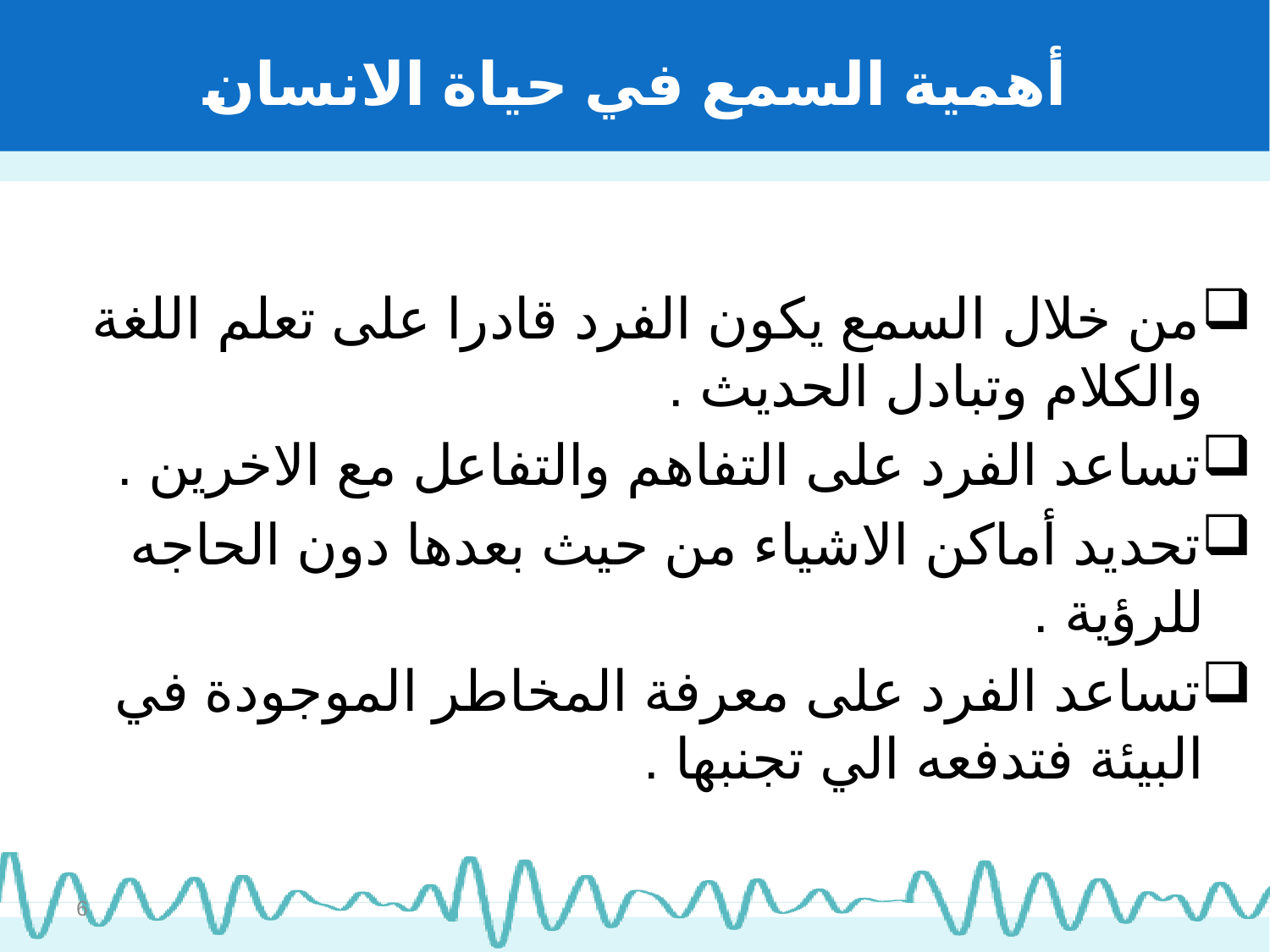

# أهمية السمع في حياة الانسان

من خلال السمع يكون الفرد قادرا على تعلم اللغة والكلام وتبادل الحديث .
تساعد الفرد على التفاهم والتفاعل مع الاخرين .
تحديد أماكن الاشياء من حيث بعدها دون الحاجه للرؤية .
تساعد الفرد على معرفة المخاطر الموجودة في البيئة فتدفعه الي تجنبها .

6